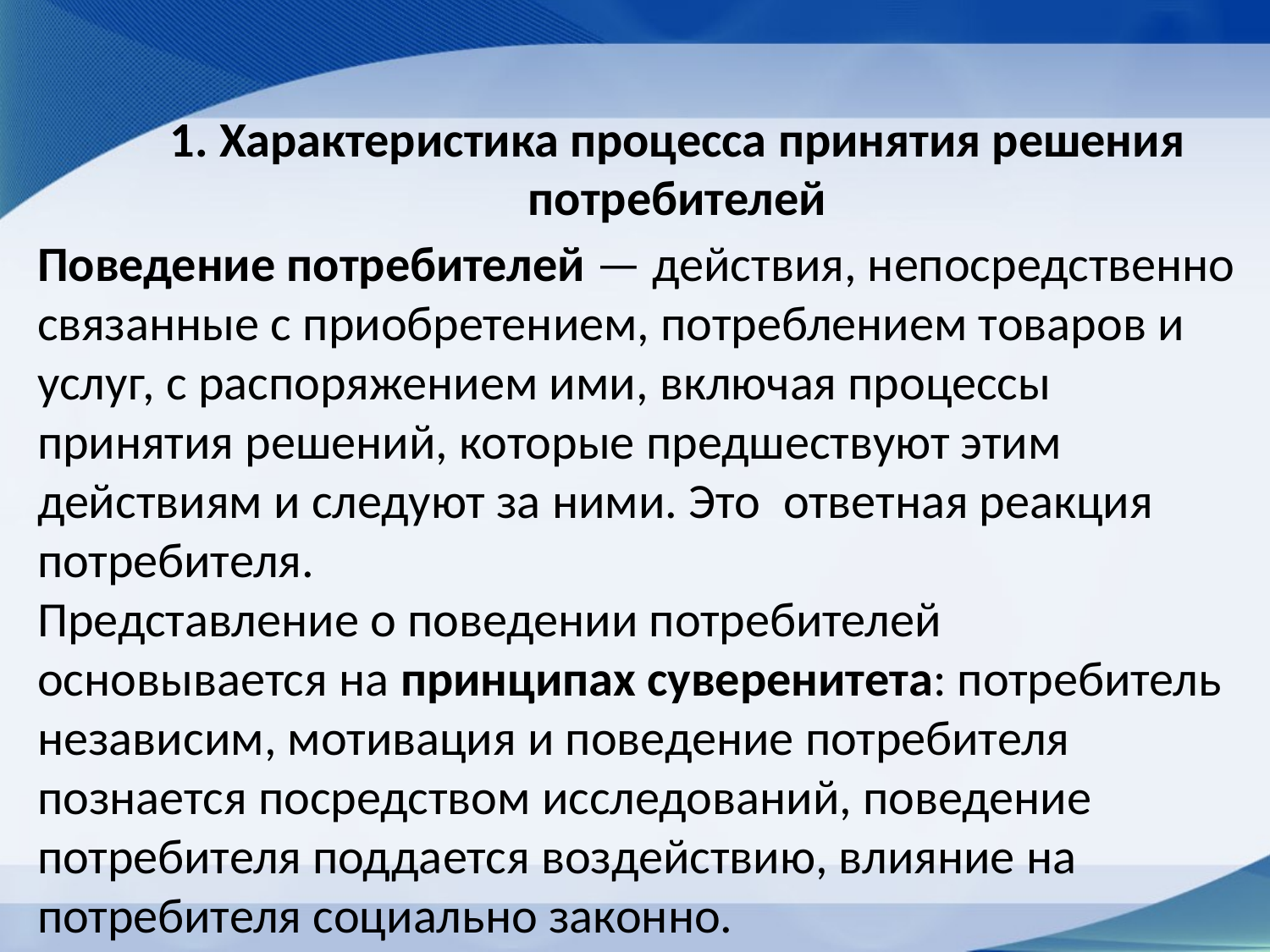

# 1. Характеристика процесса принятия решения потребителей

Поведение потребителей — действия, непосредственно связанные с приобретением, потреблением товаров и услуг, с распоряжением ими, включая процессы принятия решений, которые предшествуют этим действиям и следуют за ними. Это  ответная реакция потребителя.
Представление о поведении потребителей основывается на принципах суверенитета: потребитель независим, мотивация и поведение потребителя познается посредством исследований, поведение потребителя поддается воздействию, влияние на потребителя социально законно.